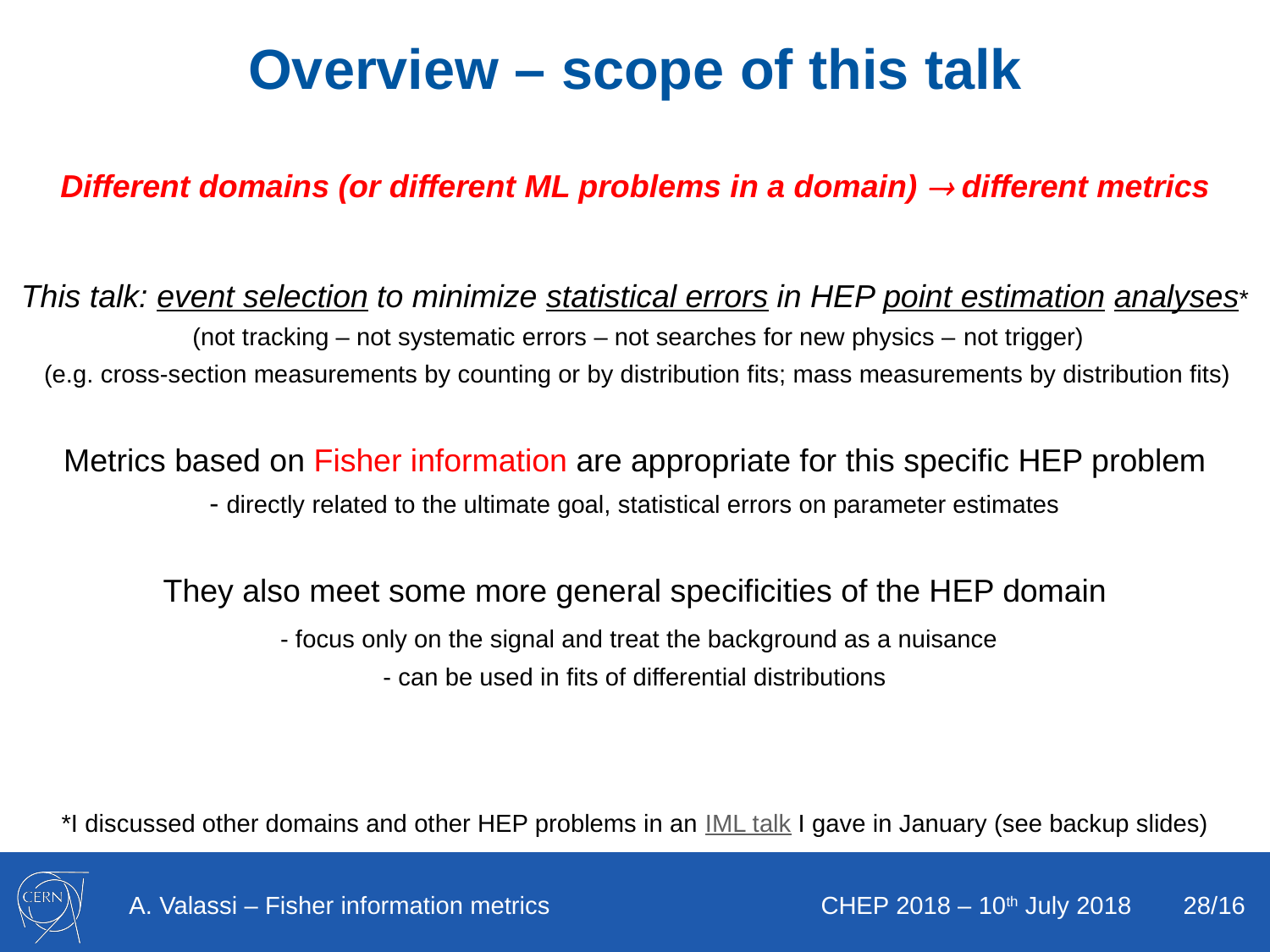

# Overview – scope of this talk
Different domains (or different ML problems in a domain) → different metrics

This talk: event selection to minimize statistical errors in HEP point estimation analyses*
(not tracking – not systematic errors – not searches for new physics – not trigger)
(e.g. cross-section measurements by counting or by distribution fits; mass measurements by distribution fits)

Metrics based on Fisher information are appropriate for this specific HEP problem
- directly related to the ultimate goal, statistical errors on parameter estimates

They also meet some more general specificities of the HEP domain
 - focus only on the signal and treat the background as a nuisance
- can be used in fits of differential distributions

*I discussed other domains and other HEP problems in an IML talk I gave in January (see backup slides)